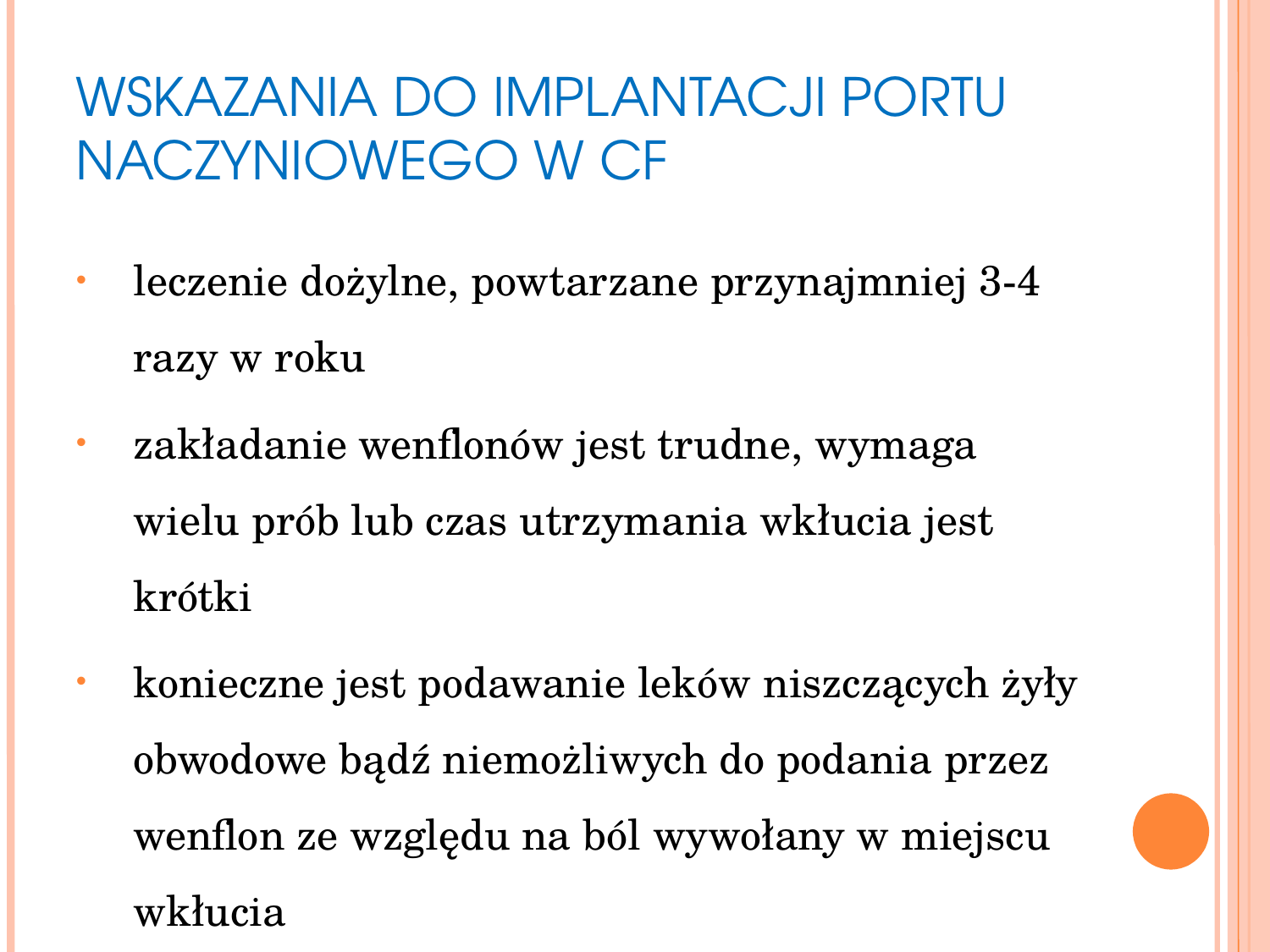

WSKAZANIA DO IMPLANTACJI PORTU NACZYNIOWEGO W CF

leczenie dożylne, powtarzane przynajmniej 3-4 razy w roku
zakładanie wenflonów jest trudne, wymaga wielu prób lub czas utrzymania wkłucia jest krótki
konieczne jest podawanie leków niszczących żyły obwodowe bądź niemożliwych do podania przez wenflon ze względu na ból wywołany w miejscu wkłucia
niezbędne jest żywienie pozajelitowe